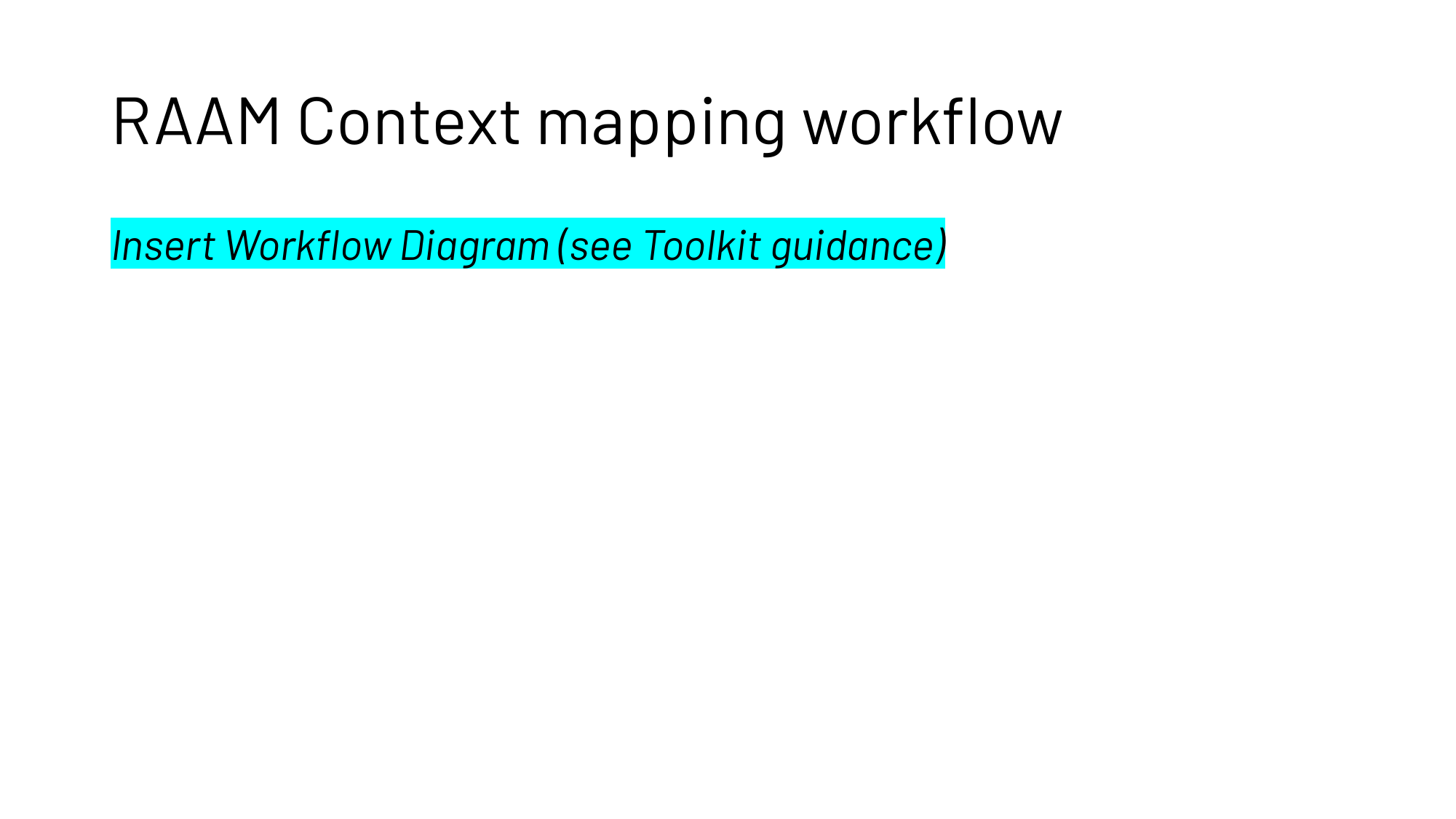

# RAAM Context mapping workflow
Insert Workflow Diagram (see Toolkit guidance)